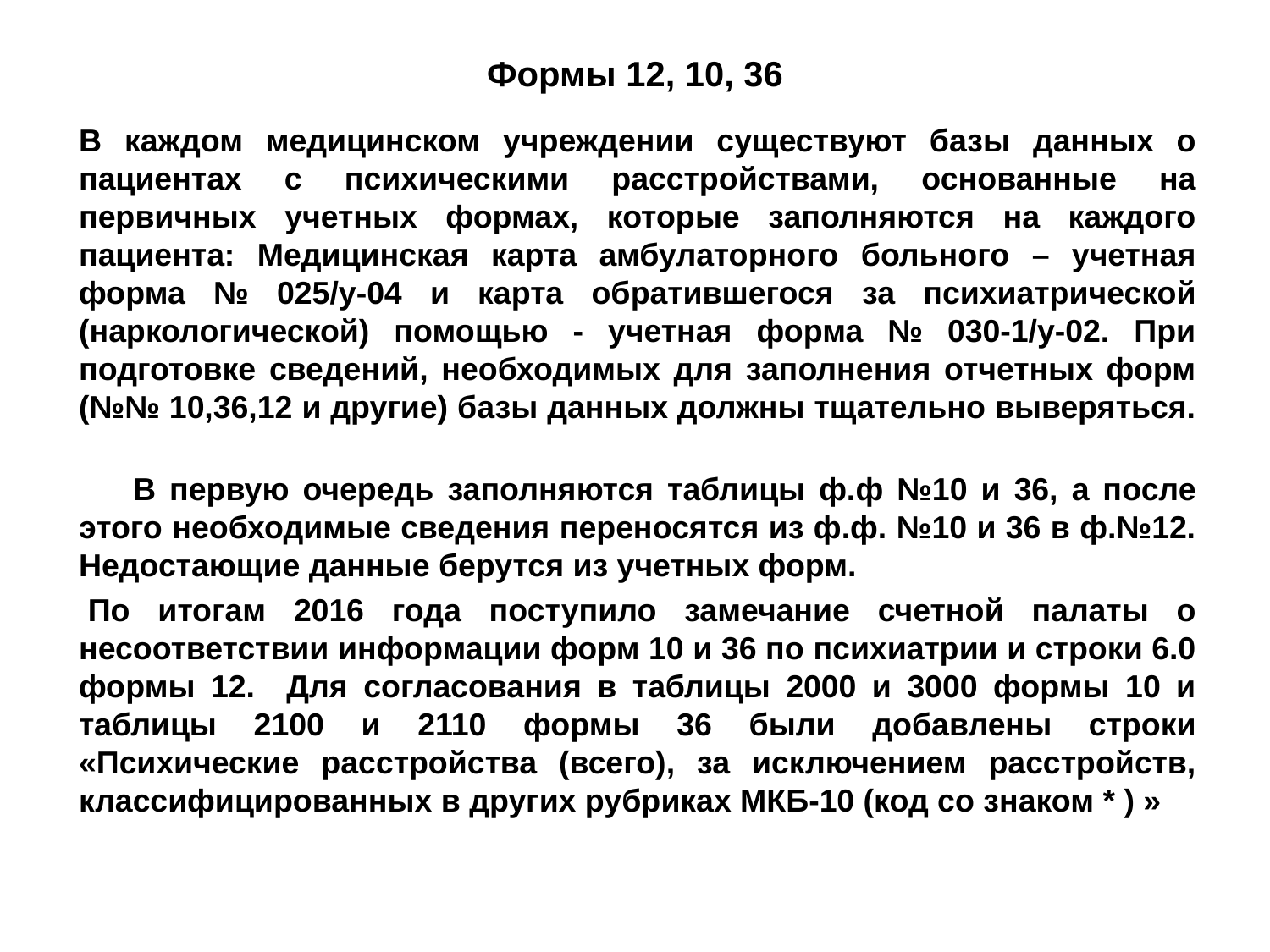

# Формы 12, 10, 36
В каждом медицинском учреждении существуют базы данных о пациентах с психическими расстройствами, основанные на первичных учетных формах, которые заполняются на каждого пациента: Медицинская карта амбулаторного больного – учетная форма № 025/у-04 и карта обратившегося за психиатрической (наркологической) помощью - учетная форма № 030-1/у-02. При подготовке сведений, необходимых для заполнения отчетных форм (№№ 10,36,12 и другие) базы данных должны тщательно выверяться.
     В первую очередь заполняются таблицы ф.ф №10 и 36, а после этого необходимые сведения переносятся из ф.ф. №10 и 36 в ф.№12. Недостающие данные берутся из учетных форм.
 По итогам 2016 года поступило замечание счетной палаты о несоответствии информации форм 10 и 36 по психиатрии и строки 6.0 формы 12.  Для согласования в таблицы 2000 и 3000 формы 10 и таблицы 2100 и 2110 формы 36 были добавлены строки «Психические расстройства (всего), за исключением расстройств, классифицированных в других рубриках МКБ-10 (код со знаком * ) »